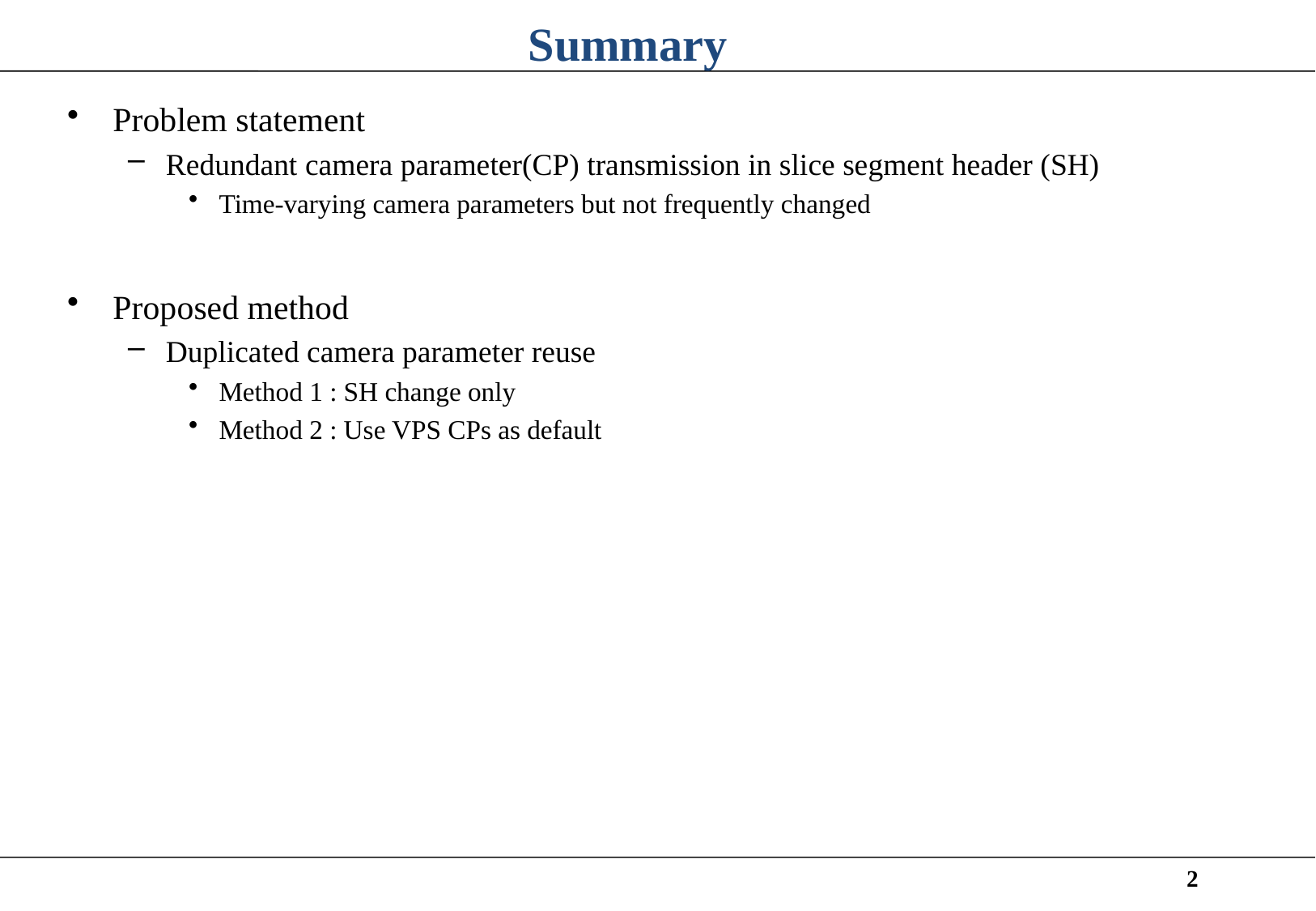

# Summary
Problem statement
Redundant camera parameter(CP) transmission in slice segment header (SH)
Time-varying camera parameters but not frequently changed

Proposed method
Duplicated camera parameter reuse
Method 1 : SH change only
Method 2 : Use VPS CPs as default

2